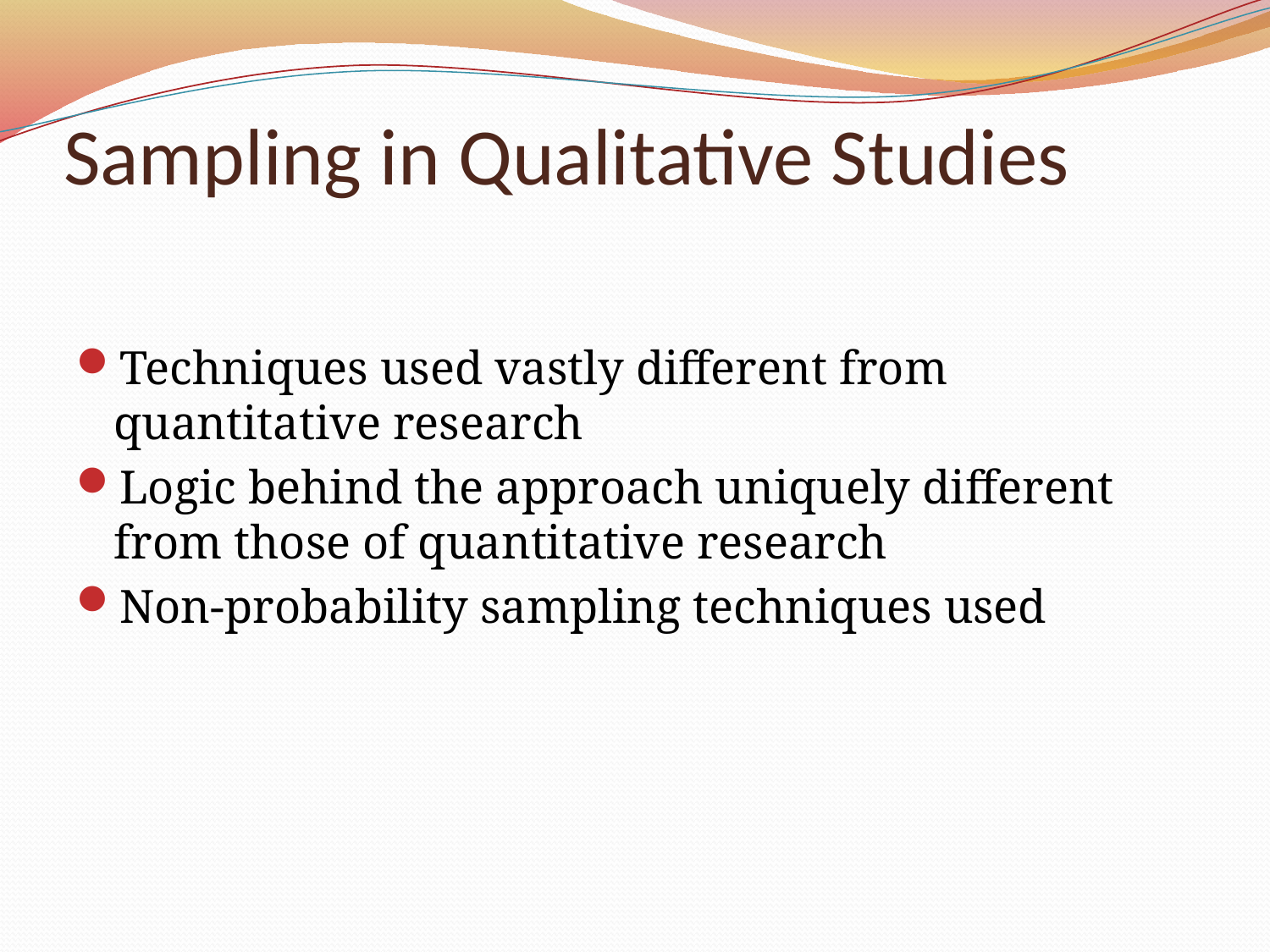

# Sampling in Qualitative Studies

Techniques used vastly different from quantitative research
Logic behind the approach uniquely different from those of quantitative research
Non-probability sampling techniques used